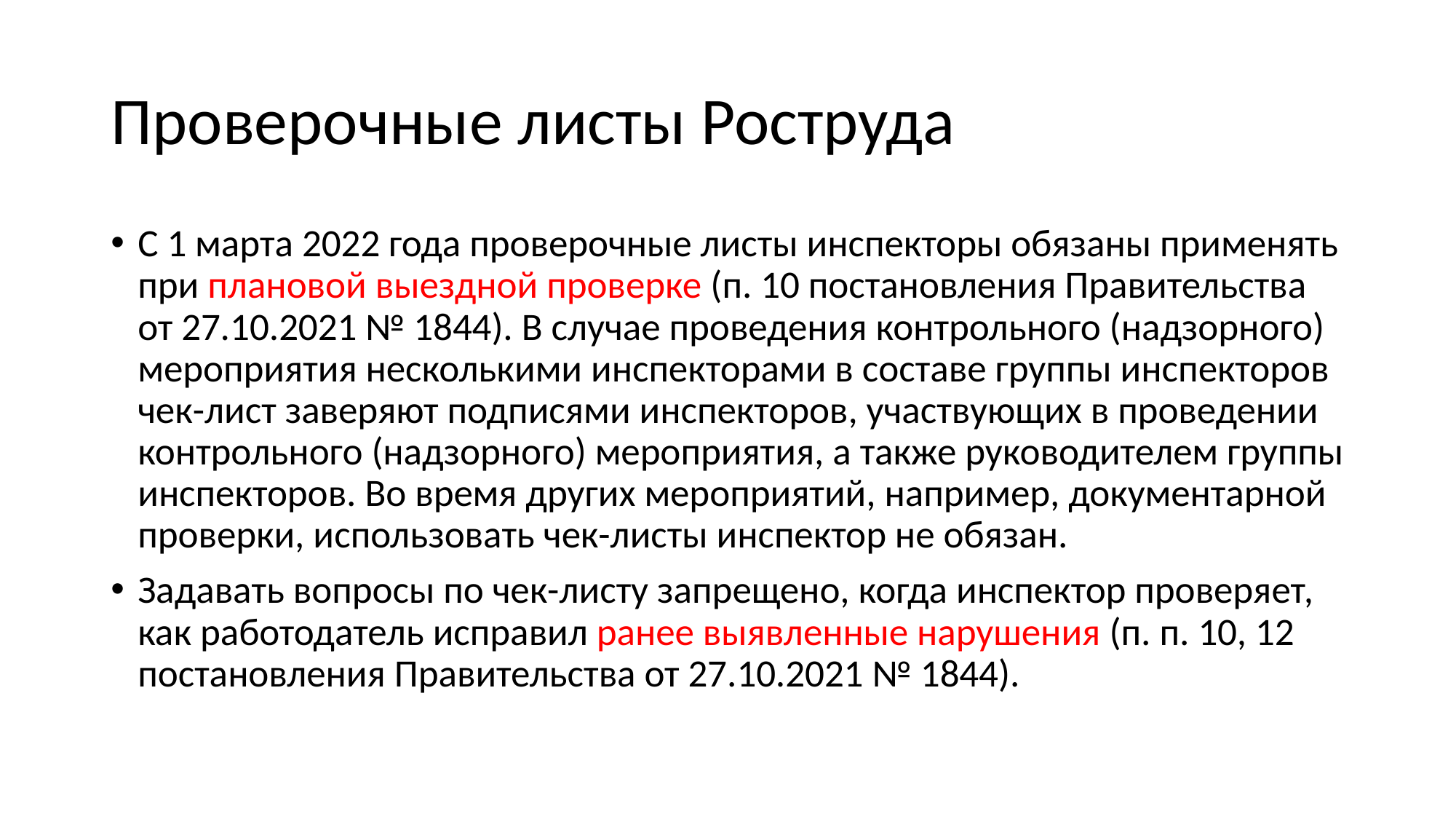

# Проверочные листы Роструда
С 1 марта 2022 года проверочные листы инспекторы обязаны применять при плановой выездной проверке (п. 10 постановления Правительства от 27.10.2021 № 1844). В случае проведения контрольного (надзорного) мероприятия несколькими инспекторами в составе группы инспекторов чек-лист заверяют подписями инспекторов, участвующих в проведении контрольного (надзорного) мероприятия, а также руководителем группы инспекторов. Во время других мероприятий, например, документарной проверки, использовать чек-листы инспектор не обязан.
Задавать вопросы по чек-листу запрещено, когда инспектор проверяет, как работодатель исправил ранее выявленные нарушения (п. п. 10, 12 постановления Правительства от 27.10.2021 № 1844).